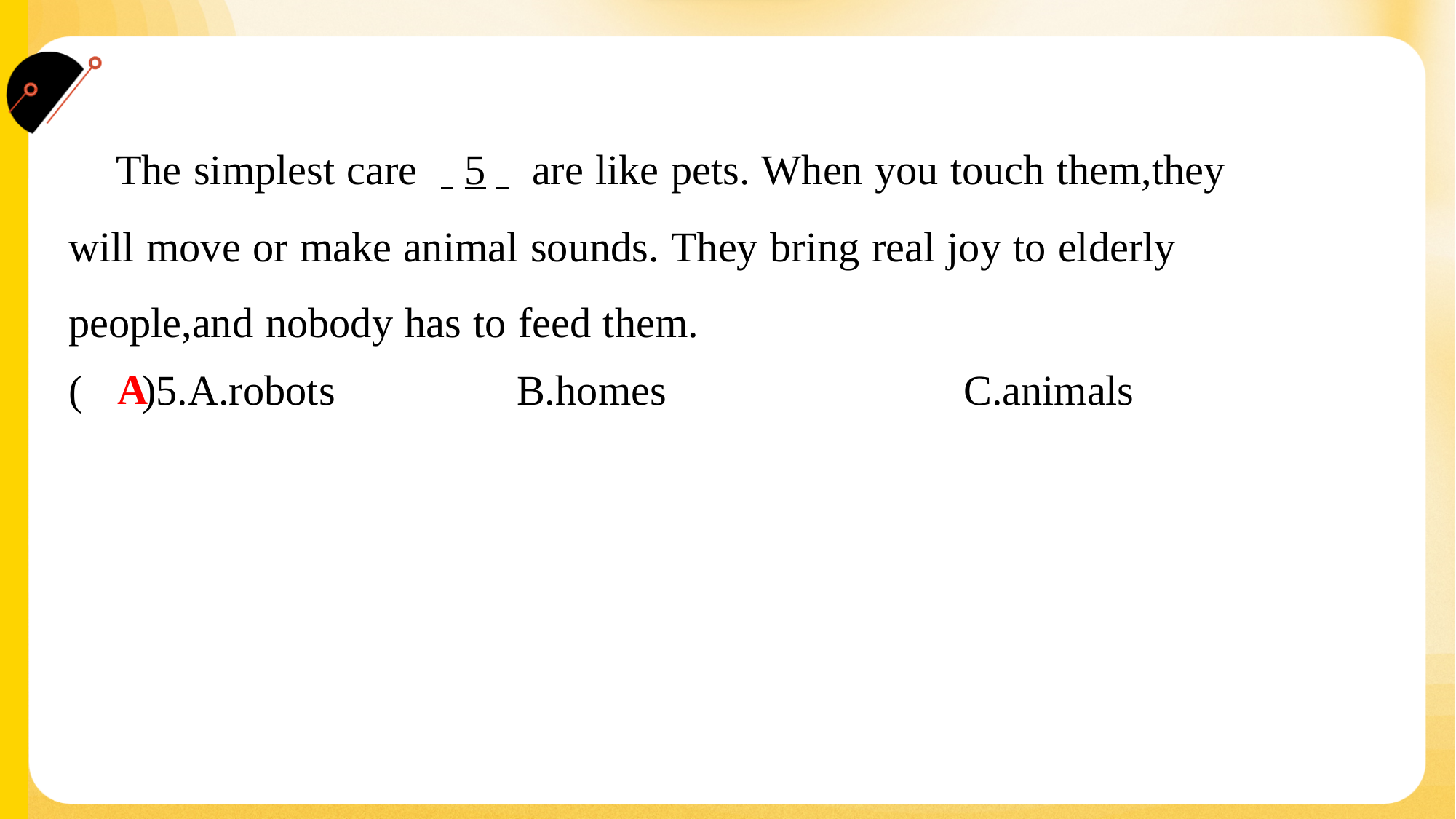

The simplest care . .5. . are like pets. When you touch them,they
will move or make animal sounds. They bring real joy to elderly
people,and nobody has to feed them.#3
A
(     )5.A.robots	B.homes	C.animals